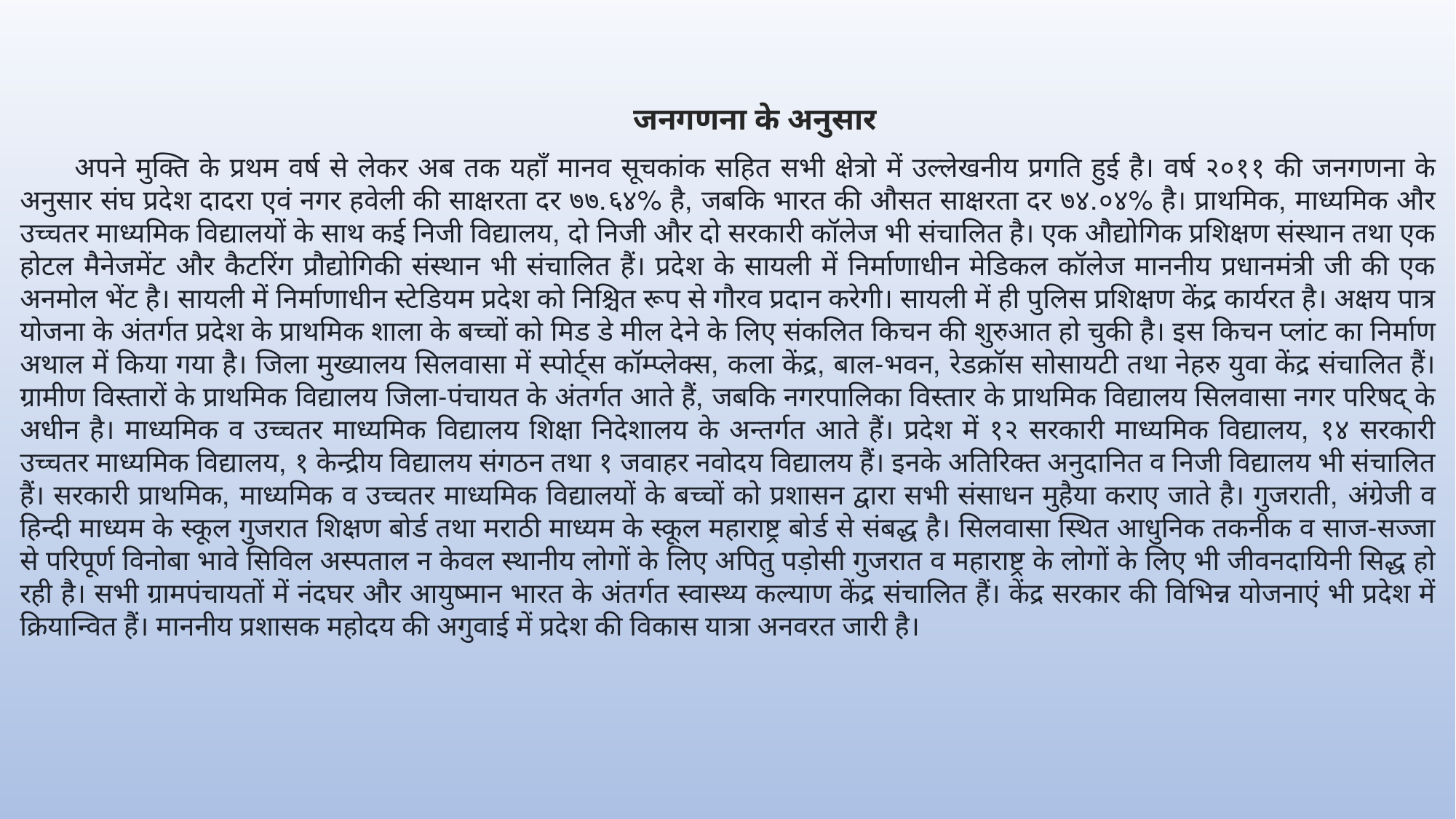

जनगणना के अनुसार
अपने मुक्ति के प्रथम वर्ष से लेकर अब तक यहाँ मानव सूचकांक सहित सभी क्षेत्रो में उल्लेखनीय प्रगति हुई है। वर्ष २०११ की जनगणना के अनुसार संघ प्रदेश दादरा एवं नगर हवेली की साक्षरता दर ७७.६४% है, जबकि भारत की औसत साक्षरता दर ७४.०४% है। प्राथमिक, माध्यमिक और उच्चतर माध्यमिक विद्यालयों के साथ कई निजी विद्यालय, दो निजी और दो सरकारी कॉलेज भी संचालित है। एक औद्योगिक प्रशिक्षण संस्थान तथा एक होटल मैनेजमेंट और कैटरिंग प्रौद्योगिकी संस्थान भी संचालित हैं। प्रदेश के सायली में निर्माणाधीन मेडिकल कॉलेज माननीय प्रधानमंत्री जी की एक अनमोल भेंट है। सायली में निर्माणाधीन स्टेडियम प्रदेश को निश्चित रूप से गौरव प्रदान करेगी। सायली में ही पुलिस प्रशिक्षण केंद्र कार्यरत है। अक्षय पात्र योजना के अंतर्गत प्रदेश के प्राथमिक शाला के बच्चों को मिड डे मील देने के लिए संकलित किचन की शुरुआत हो चुकी है। इस किचन प्लांट का निर्माण अथाल में किया गया है। जिला मुख्यालय सिलवासा में स्पोर्ट्स कॉम्प्लेक्स, कला केंद्र, बाल-भवन, रेडक्रॉस सोसायटी तथा नेहरु युवा केंद्र संचालित हैं। ग्रामीण विस्तारों के प्राथमिक विद्यालय जिला-पंचायत के अंतर्गत आते हैं, जबकि नगरपालिका विस्तार के प्राथमिक विद्यालय सिलवासा नगर परिषद् के अधीन है। माध्यमिक व उच्चतर माध्यमिक विद्यालय शिक्षा निदेशालय के अन्तर्गत आते हैं। प्रदेश में १२ सरकारी माध्यमिक विद्यालय, १४ सरकारी उच्चतर माध्यमिक विद्यालय, १ केन्द्रीय विद्यालय संगठन तथा १ जवाहर नवोदय विद्यालय हैं। इनके अतिरिक्त अनुदानित व निजी विद्यालय भी संचालित हैं। सरकारी प्राथमिक, माध्यमिक व उच्चतर माध्यमिक विद्यालयों के बच्चों को प्रशासन द्वारा सभी संसाधन मुहैया कराए जाते है। गुजराती, अंग्रेजी व हिन्दी माध्यम के स्कूल गुजरात शिक्षण बोर्ड तथा मराठी माध्यम के स्कूल महाराष्ट्र बोर्ड से संबद्ध है। सिलवासा स्थित आधुनिक तकनीक व साज-सज्जा से परिपूर्ण विनोबा भावे सिविल अस्पताल न केवल स्थानीय लोगों के लिए अपितु पड़ोसी गुजरात व महाराष्ट्र के लोगों के लिए भी जीवनदायिनी सिद्ध हो रही है। सभी ग्रामपंचायतों में नंदघर और आयुष्मान भारत के अंतर्गत स्वास्थ्य कल्याण केंद्र संचालित हैं। केंद्र सरकार की विभिन्न योजनाएं भी प्रदेश में क्रियान्वित हैं। माननीय प्रशासक महोदय की अगुवाई में प्रदेश की विकास यात्रा अनवरत जारी है।